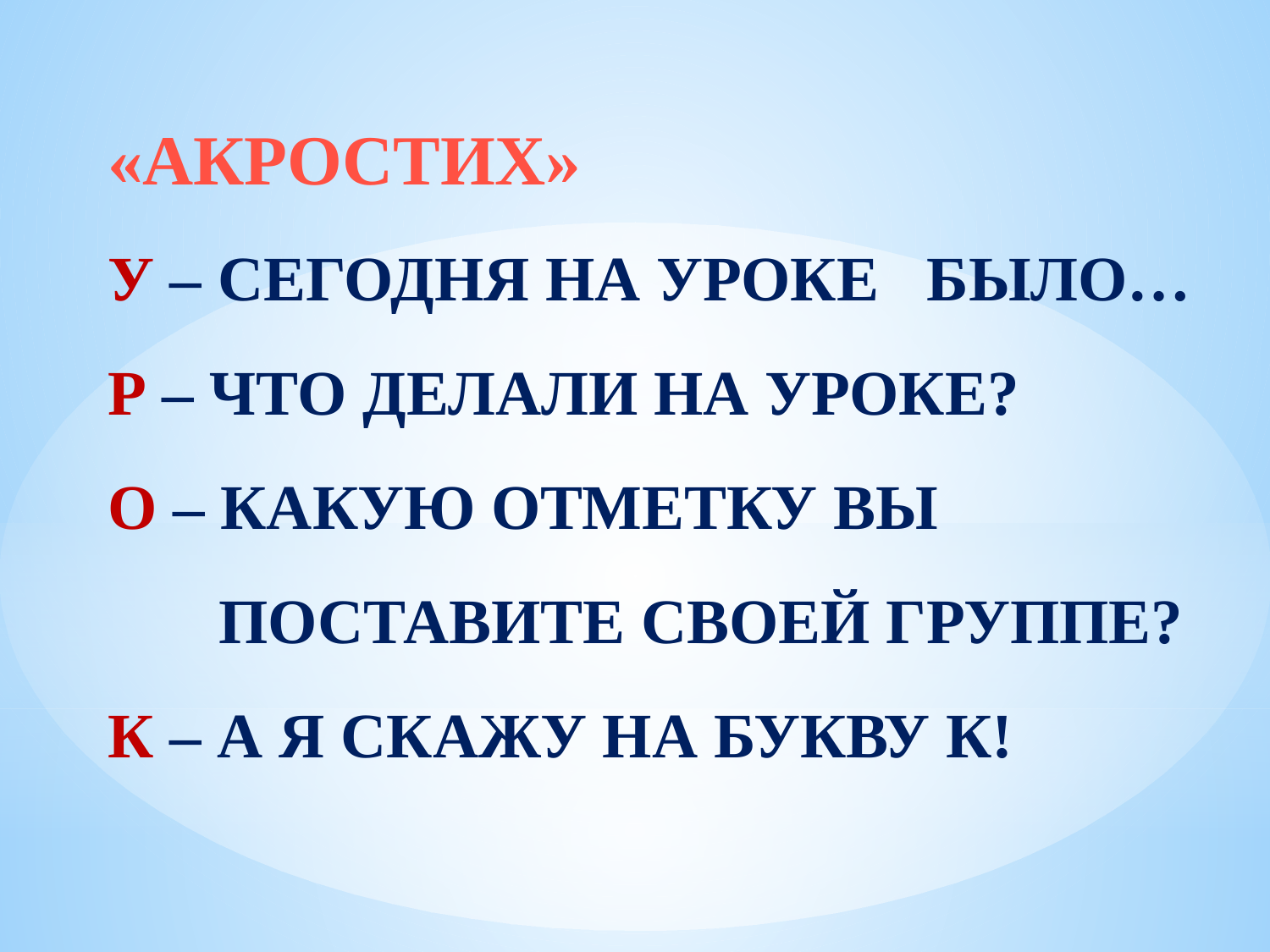

# «АКРОСТИХ» У – СЕГОДНЯ НА УРОКЕ   БЫЛО… Р – ЧТО ДЕЛАЛИ НА УРОКЕ? О – КАКУЮ ОТМЕТКУ ВЫ ПОСТАВИТЕ СВОЕЙ ГРУППЕ? К – А Я СКАЖУ НА БУКВУ К!